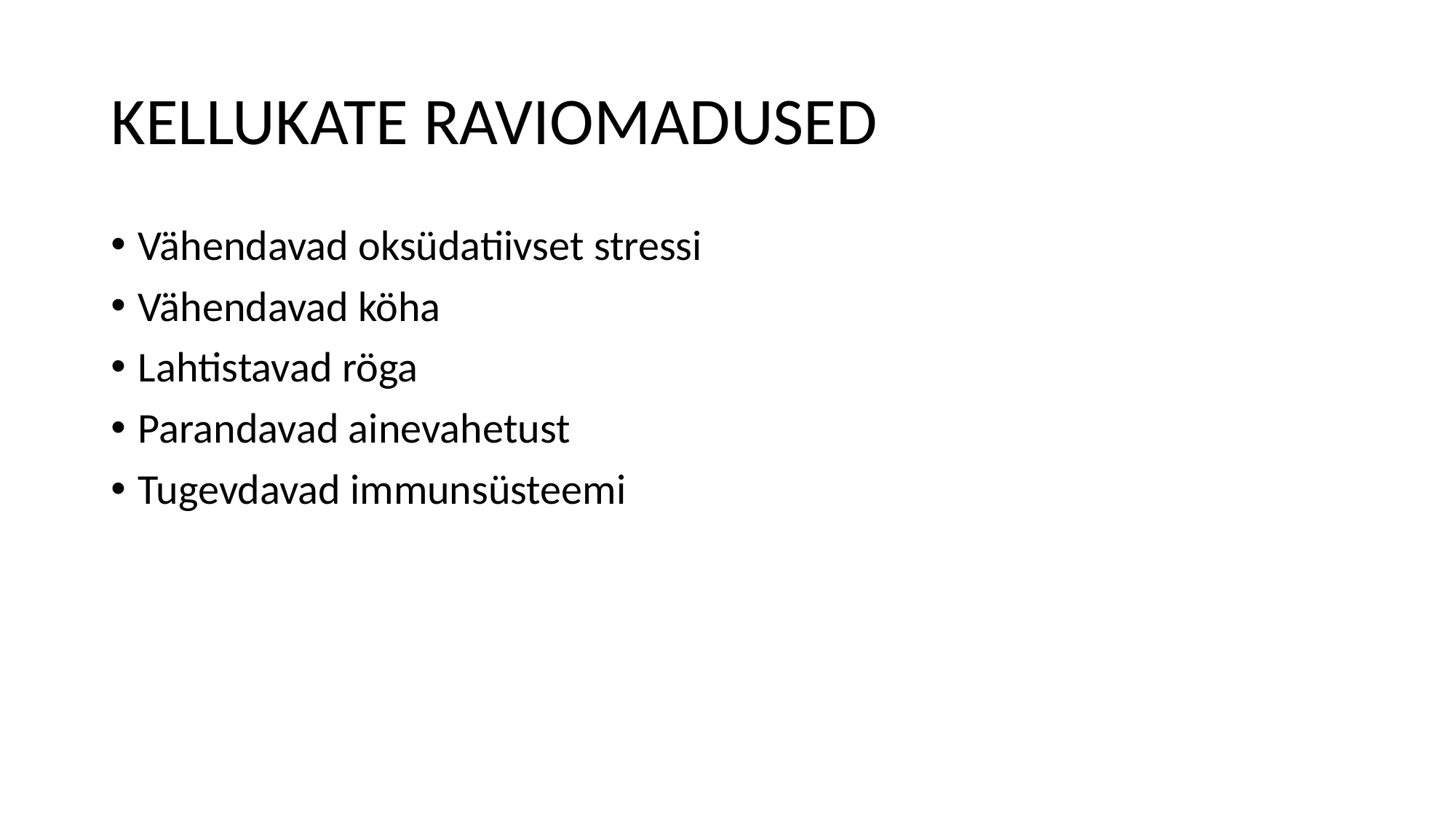

# KELLUKATE RAVIOMADUSED
Vähendavad oksüdatiivset stressi
Vähendavad köha
Lahtistavad röga
Parandavad ainevahetust
Tugevdavad immunsüsteemi